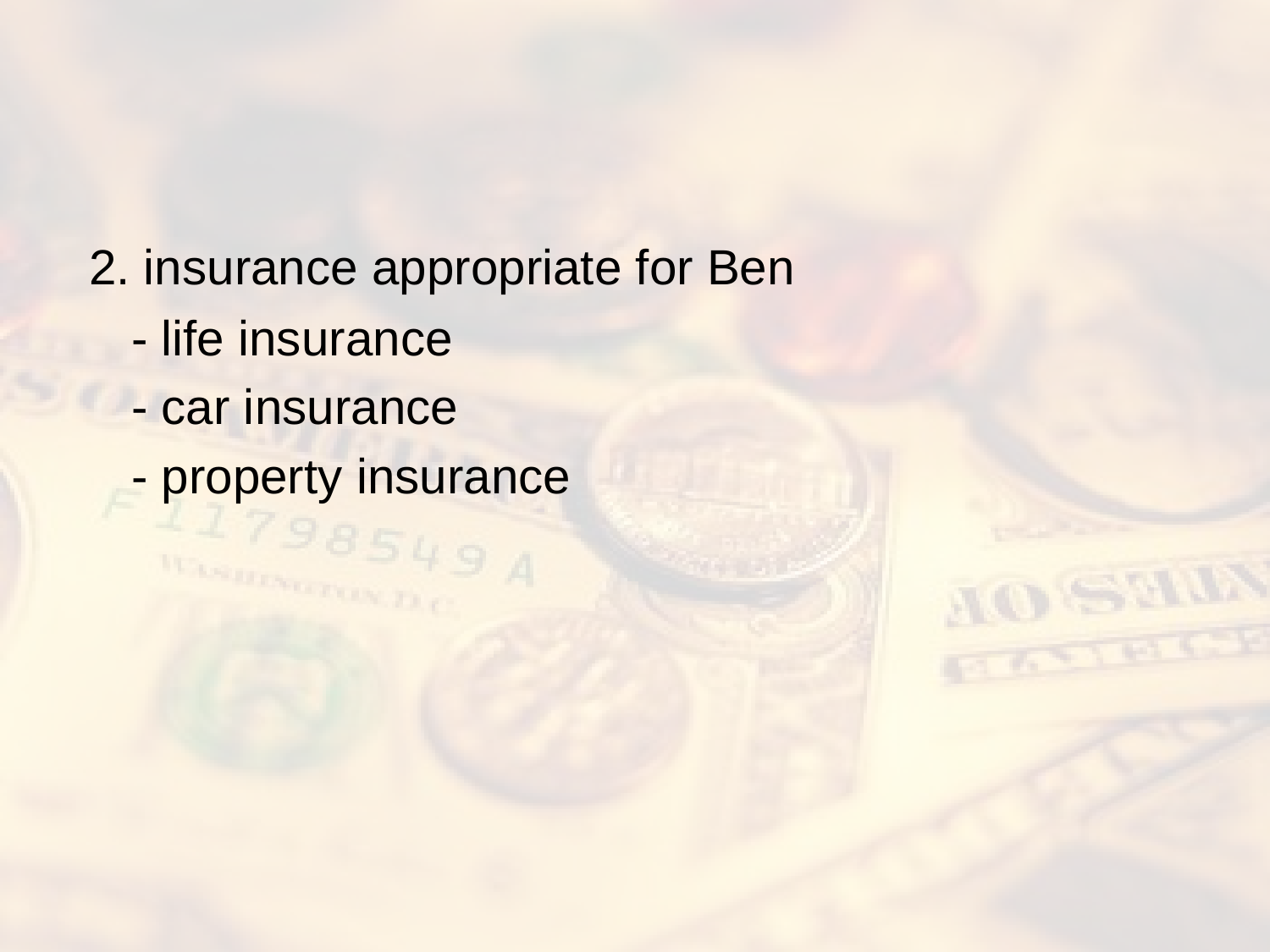

#
 2. insurance appropriate for Ben
    - life insurance
    - car insurance
    - property insurance